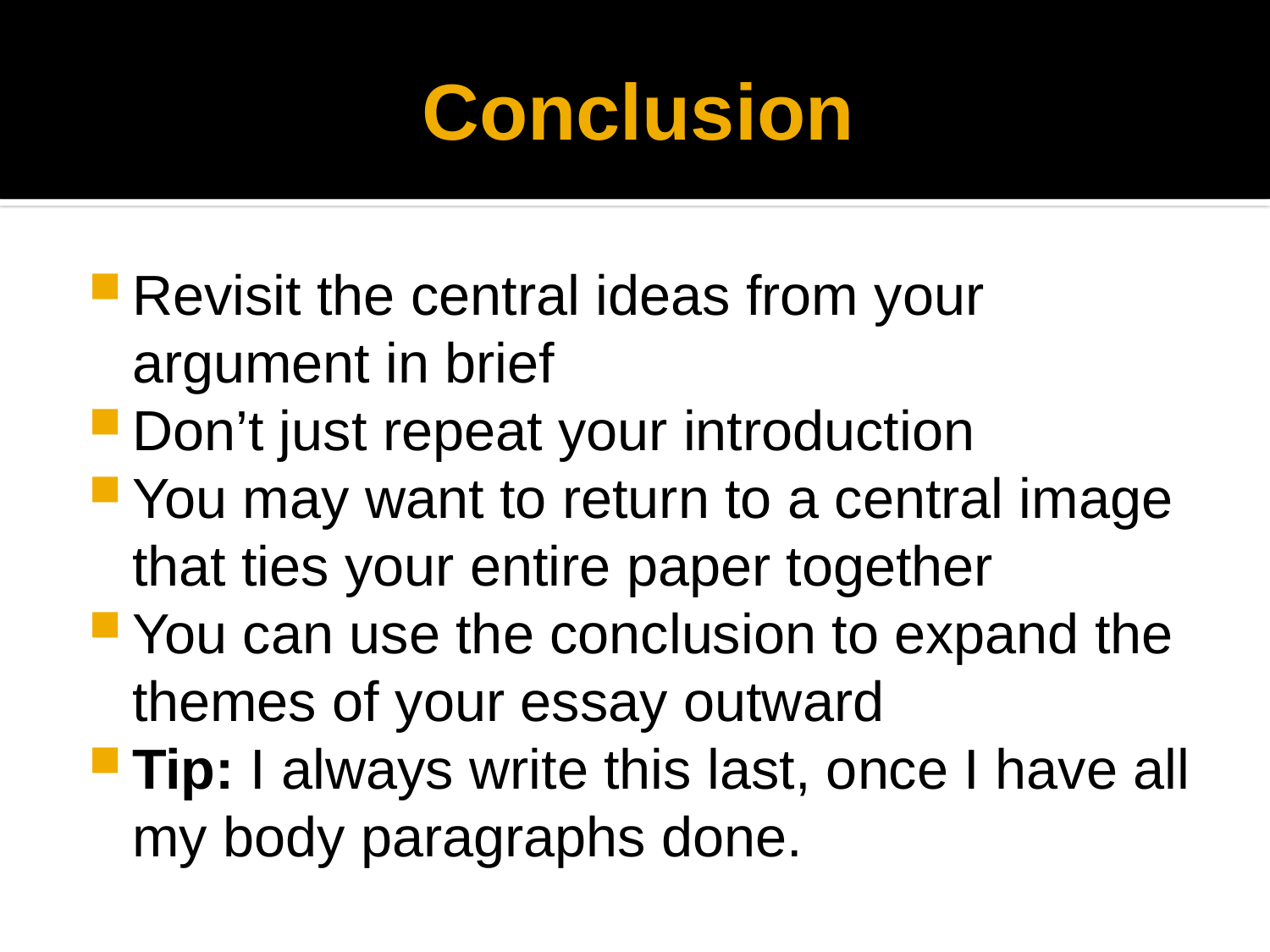

# Conclusion
Revisit the central ideas from your argument in brief
Don’t just repeat your introduction
You may want to return to a central image that ties your entire paper together
You can use the conclusion to expand the themes of your essay outward
Tip: I always write this last, once I have all my body paragraphs done.